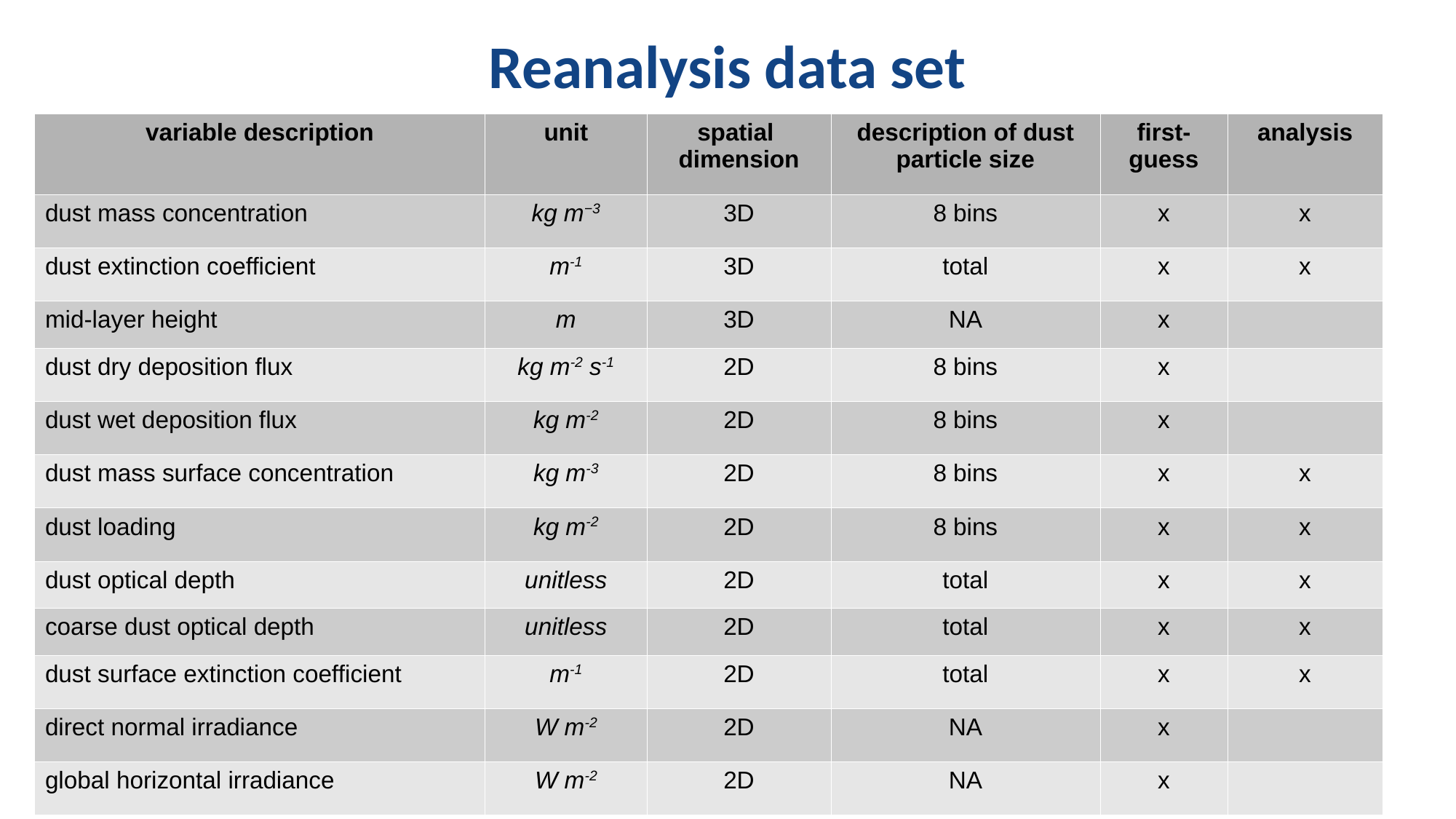

Reanalysis data set

| variable description | unit | spatial dimension | description of dust particle size | first-guess | analysis |
| --- | --- | --- | --- | --- | --- |
| dust mass concentration | kg m−3 | 3D | 8 bins | x | x |
| dust extinction coefficient | m-1 | 3D | total | x | x |
| mid-layer height | m | 3D | NA | x |  |
| dust dry deposition flux | kg m-2 s-1 | 2D | 8 bins | x |  |
| dust wet deposition flux | kg m-2 | 2D | 8 bins | x |  |
| dust mass surface concentration | kg m-3 | 2D | 8 bins | x | x |
| dust loading | kg m-2 | 2D | 8 bins | x | x |
| dust optical depth | unitless | 2D | total | x | x |
| coarse dust optical depth | unitless | 2D | total | x | x |
| dust surface extinction coefficient | m-1 | 2D | total | x | x |
| direct normal irradiance | W m-2 | 2D | NA | x |  |
| global horizontal irradiance | W m-2 | 2D | NA | x |  |